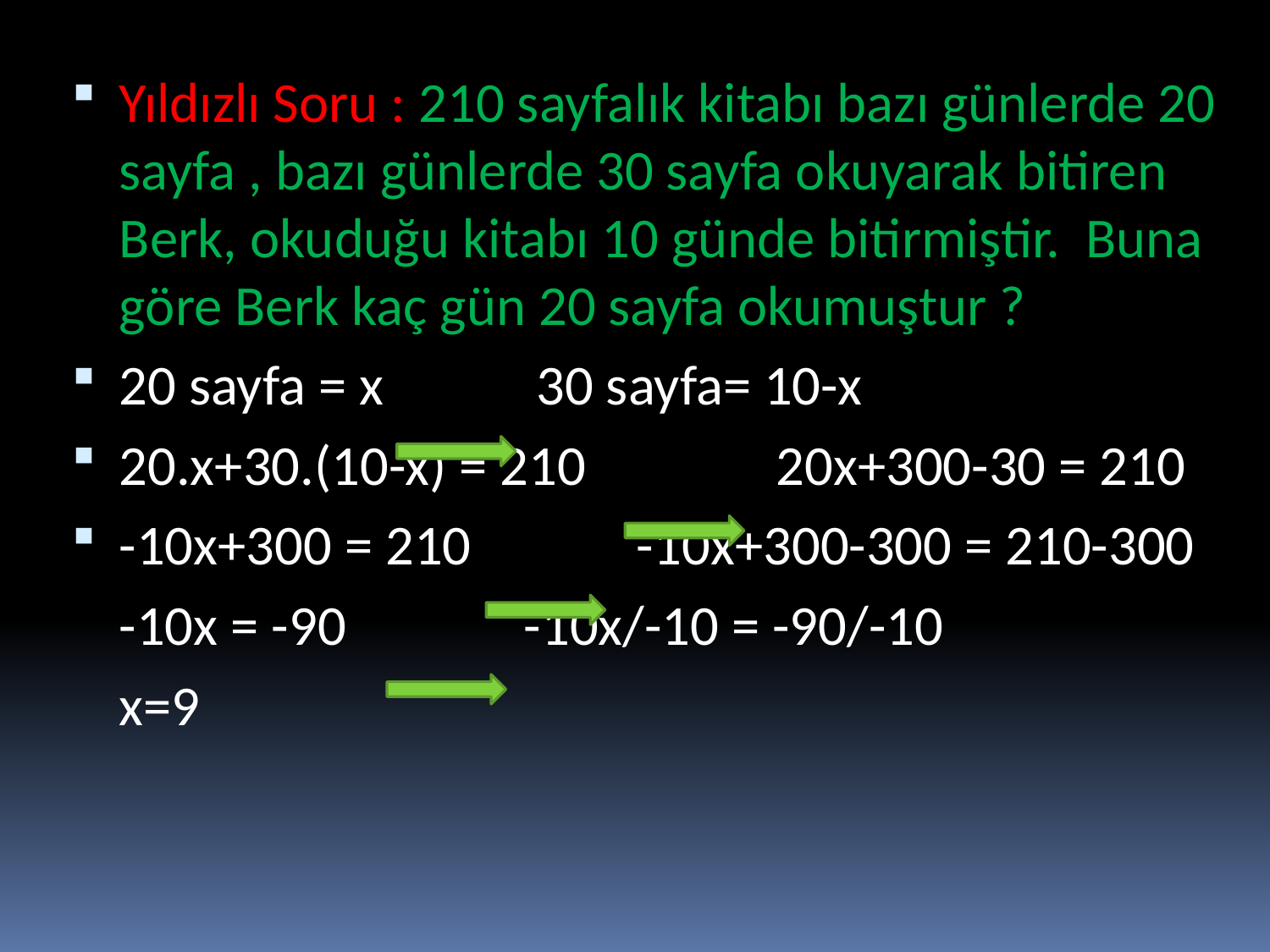

Yıldızlı Soru : 210 sayfalık kitabı bazı günlerde 20 sayfa , bazı günlerde 30 sayfa okuyarak bitiren Berk, okuduğu kitabı 10 günde bitirmiştir.  Buna göre Berk kaç gün 20 sayfa okumuştur ?
20 sayfa = x            30 sayfa= 10-x
20.x+30.(10-x) = 210               20x+300-30 = 210
-10x+300 = 210             -10x+300-300 = 210-300
	-10x = -90              -10x/-10 = -90/-10
	x=9